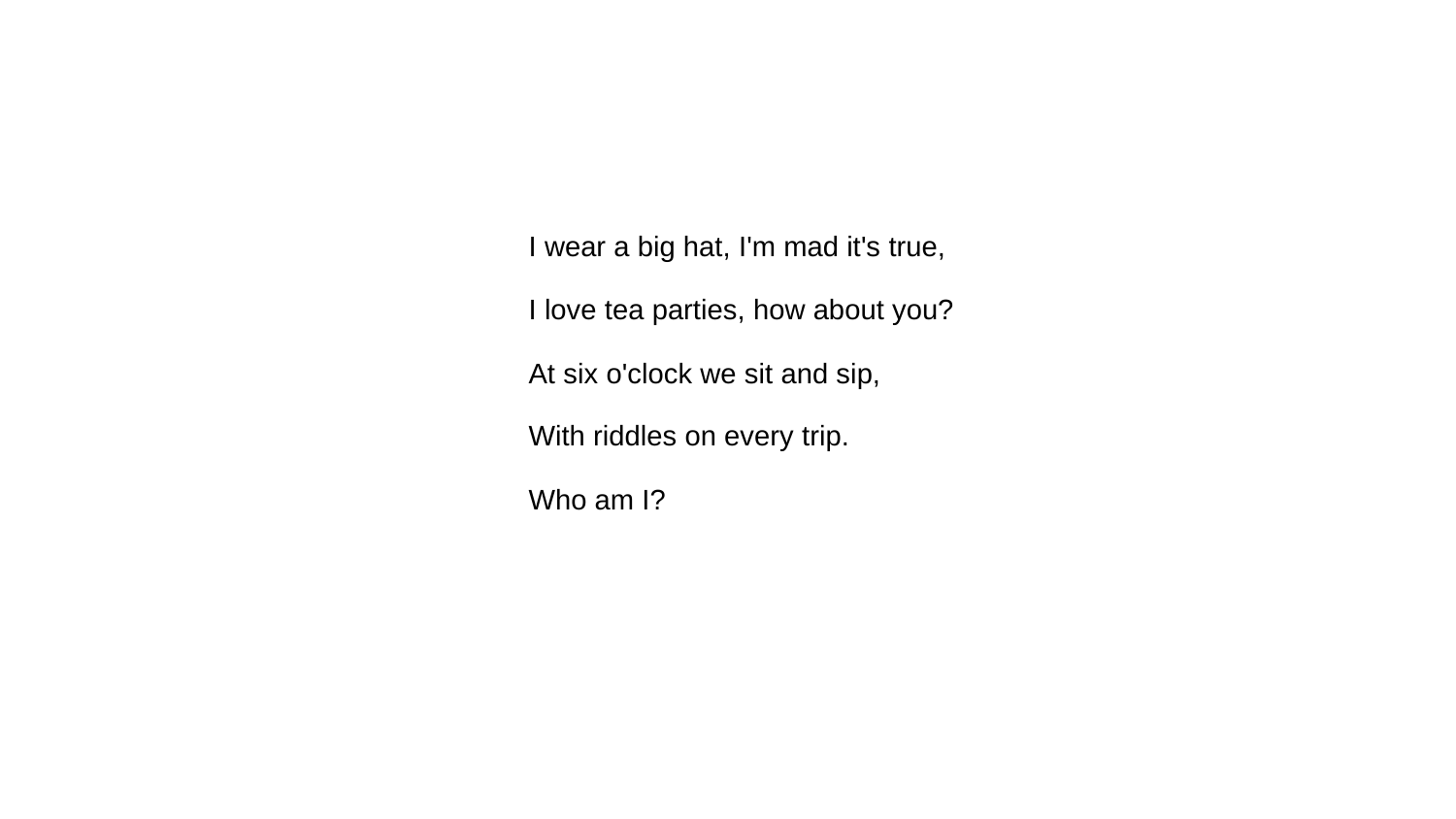

I wear a big hat, I'm mad it's true,
I love tea parties, how about you?
At six o'clock we sit and sip,
With riddles on every trip.
Who am I?